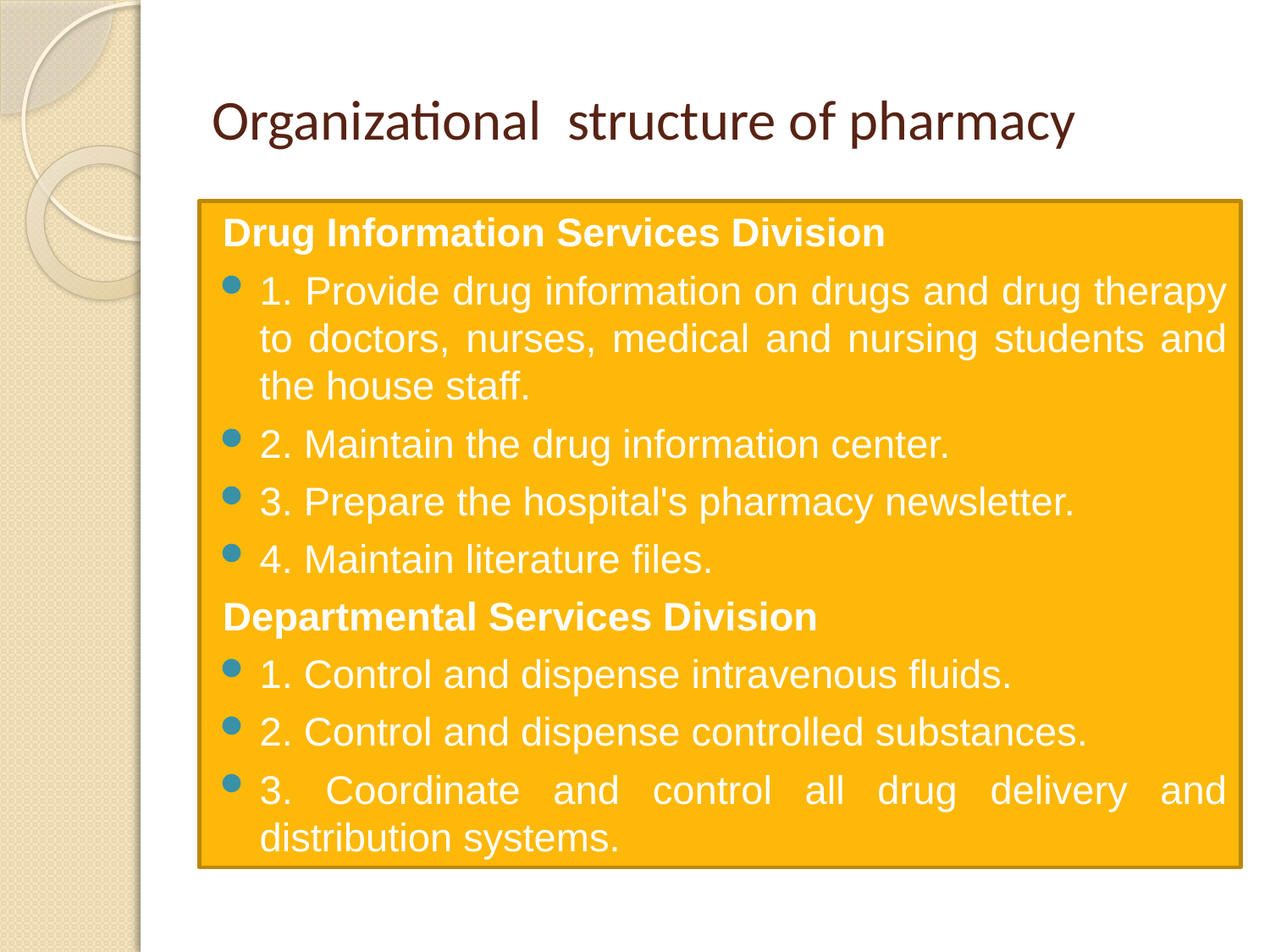

# Organizational  structure of pharmacy
Drug Information Services Division
1. Provide drug information on drugs and drug therapy to doctors, nurses, medical and nursing students and the house staff.
2. Maintain the drug information center.
3. Prepare the hospital's pharmacy newsletter.
4. Maintain literature files.
Departmental Services Division
1. Control and dispense intravenous fluids.
2. Control and dispense controlled substances.
3. Coordinate and control all drug delivery and distribution systems.